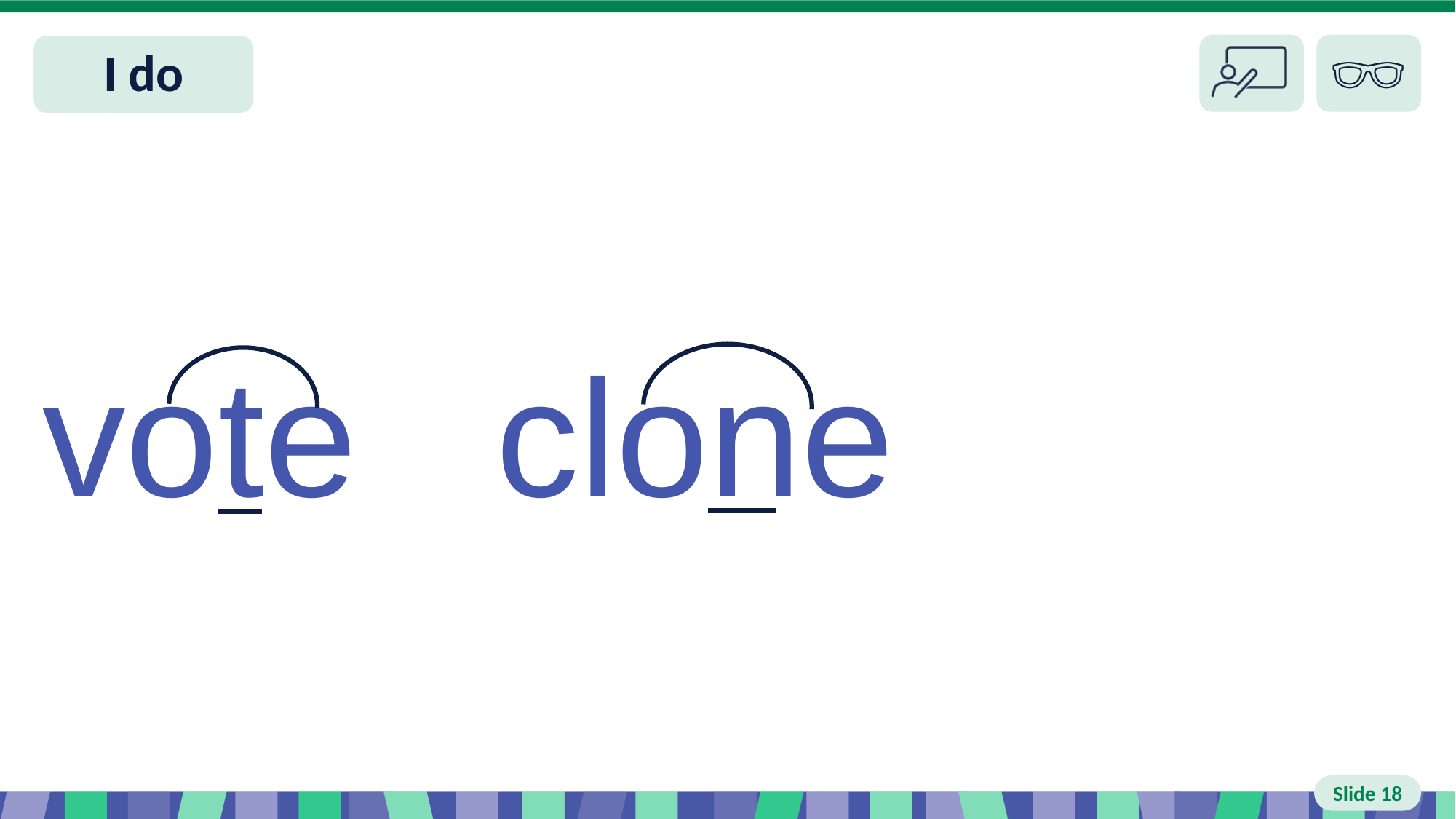

# Slide 18 I do

vote   clone